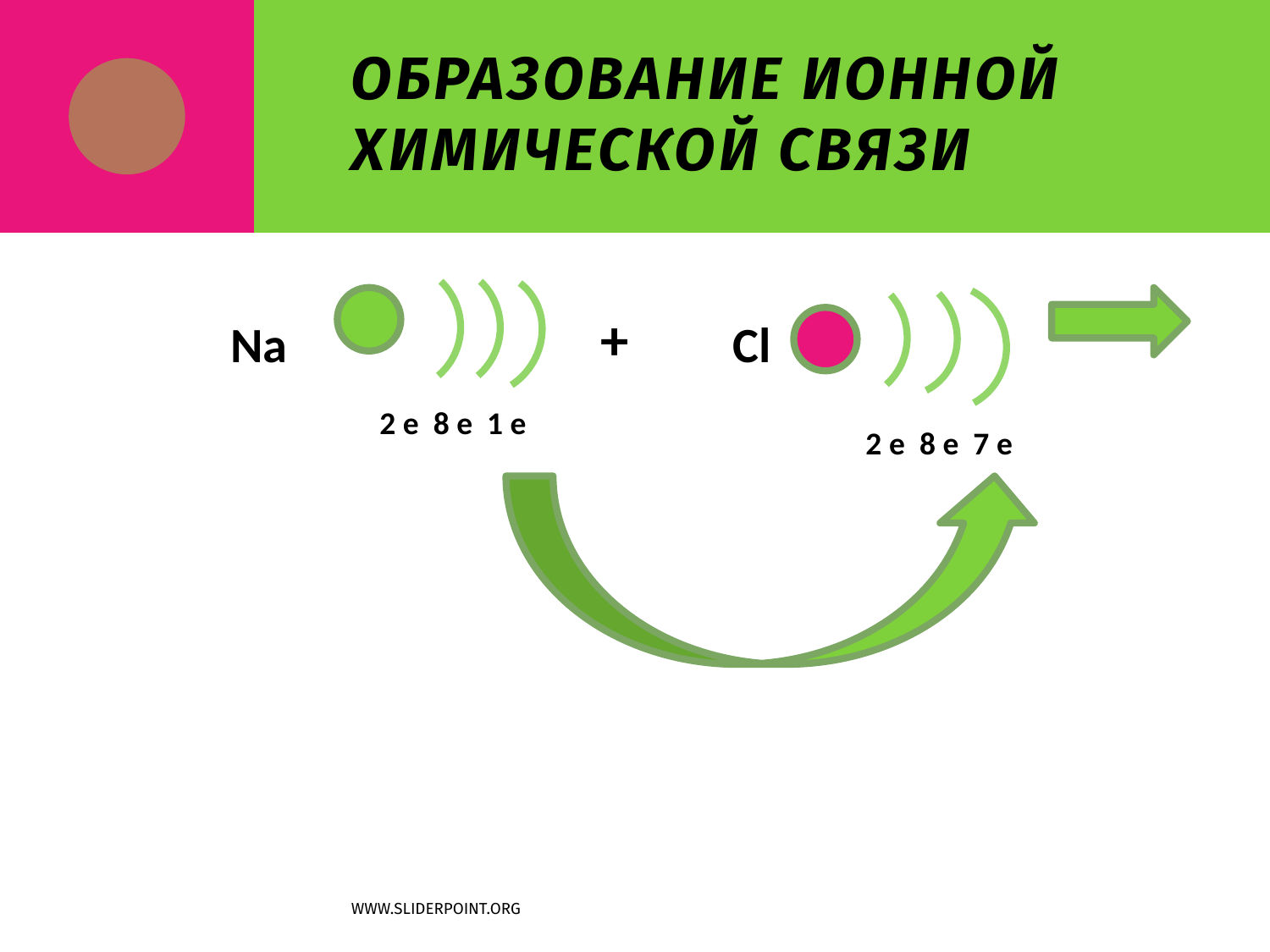

# Образование ионной химической связи

+
Na
Cl

2 е  8 е  1 е
2 е  8 е  7 е

www.sliderpoint.org